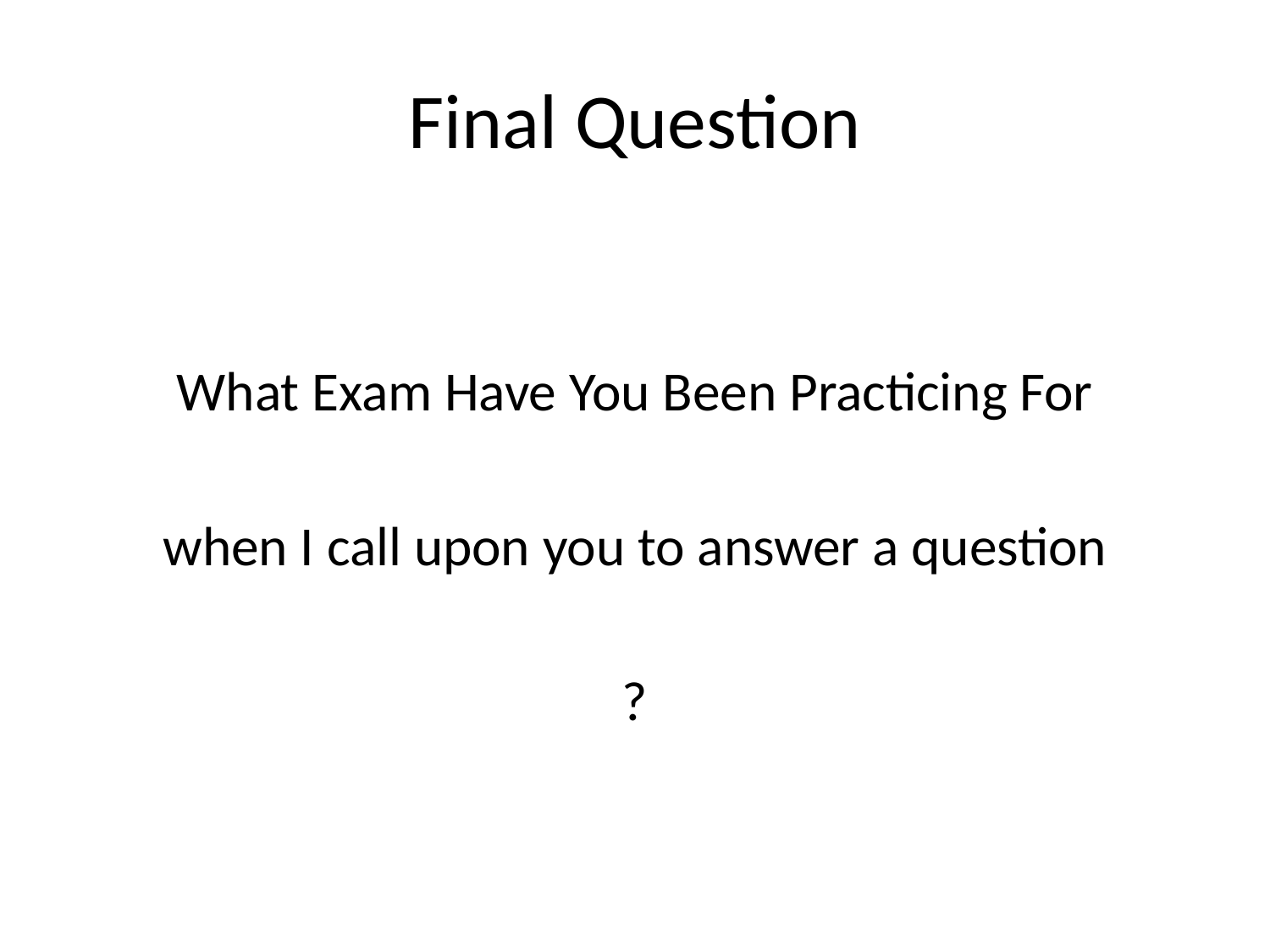

# Final Question
What Exam Have You Been Practicing For

when I call upon you to answer a question

?